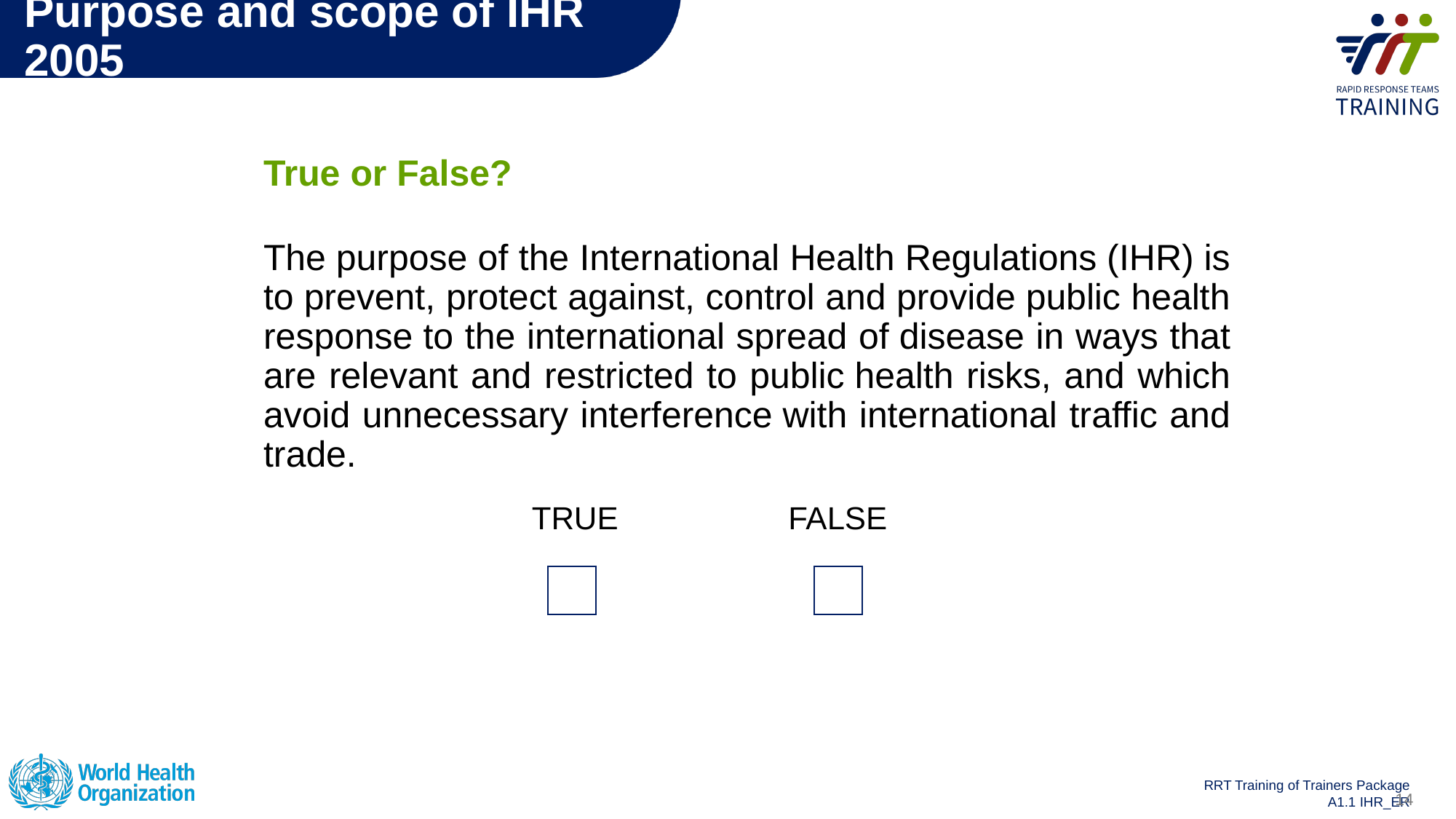

# Purpose and scope of IHR 2005
True or False?

The purpose of the International Health Regulations (IHR) is to prevent, protect against, control and provide public health response to the international spread of disease in ways that are relevant and restricted to public health risks, and which avoid unnecessary interference with international traffic and trade.
TRUE
FALSE